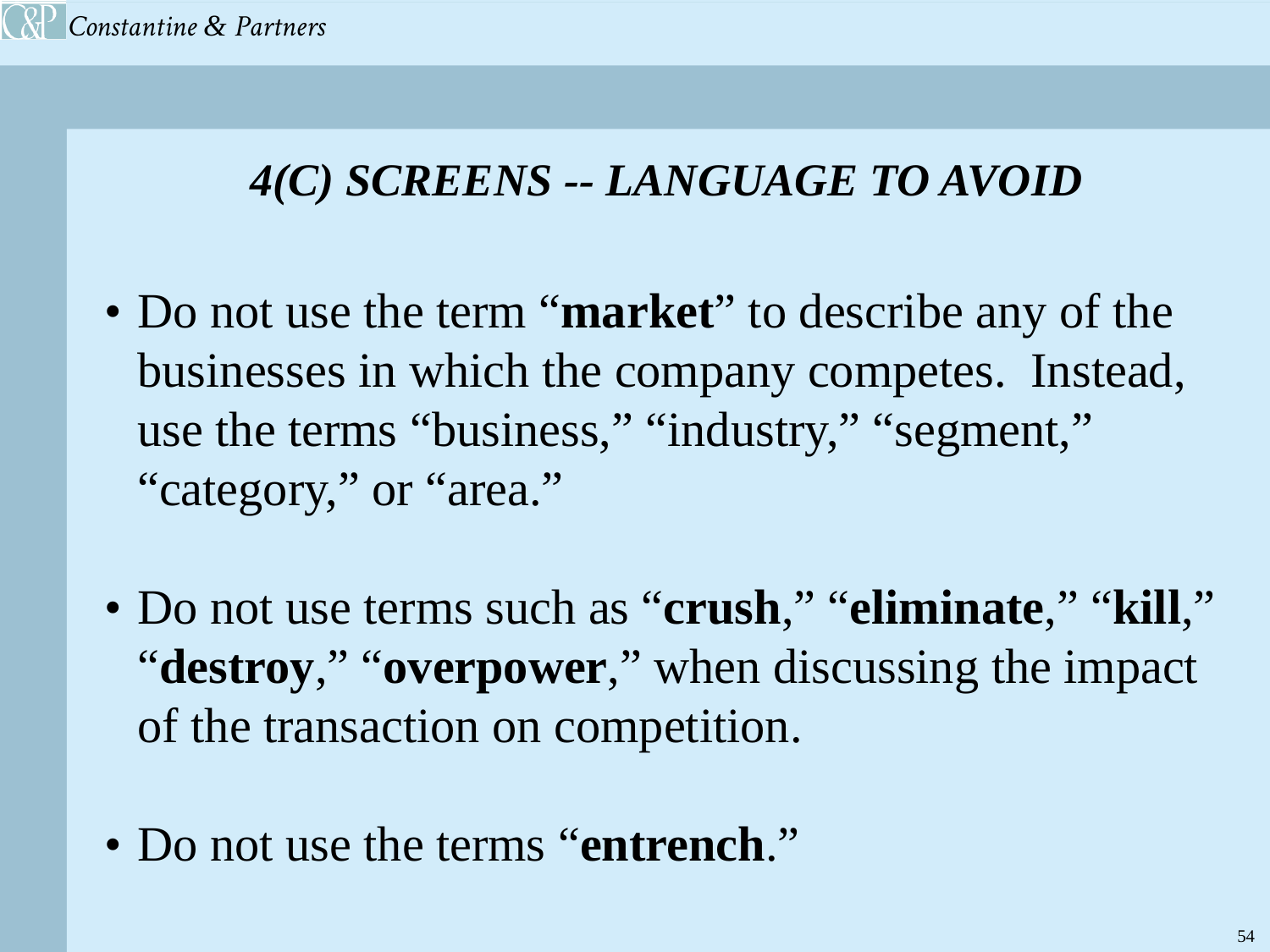

4(C) SCREENS -- LANGUAGE TO AVOID
•	Do not use the term “market” to describe any of the 		businesses in which the company competes.  Instead, 		use the terms “business,” “industry,” “segment,” 			“category,” or “area.”

•	Do not use terms such as “crush,” “eliminate,” “kill,” 		“destroy,” “overpower,” when discussing the impact 		of the transaction on competition.

•	Do not use the terms “entrench.”